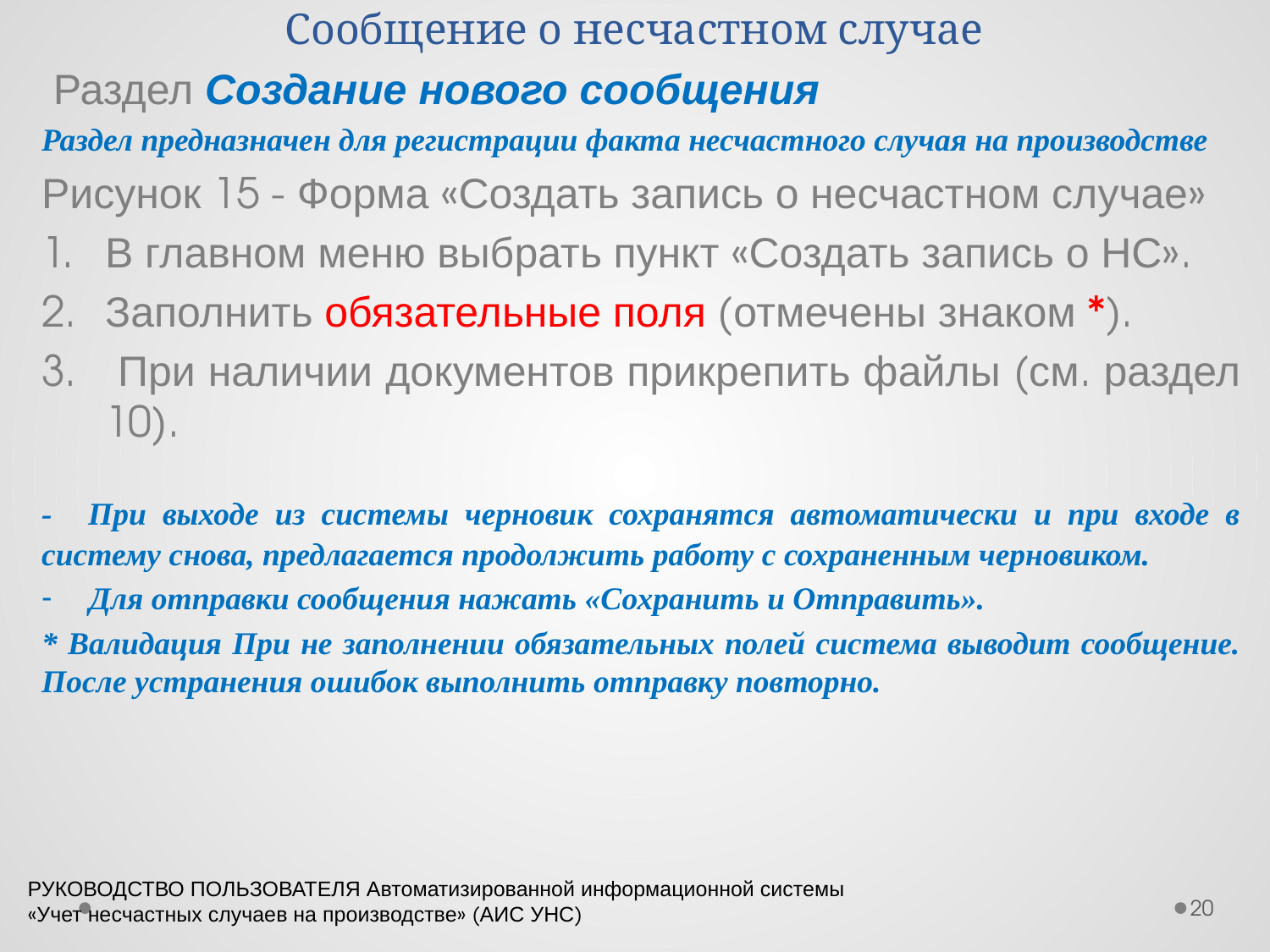

Сообщение о несчастном случае
 Раздел Создание нового сообщения
Раздел предназначен для регистрации факта несчастного случая на производстве
Рисунок 15 - Форма «Создать запись о несчастном случае»
В главном меню выбрать пункт «Создать запись о НС».
Заполнить обязательные поля (отмечены знаком *).
 При наличии документов прикрепить файлы (см. раздел 10).

-  При выходе из системы черновик сохранятся автоматически и при входе в систему снова, предлагается продолжить работу с сохраненным черновиком.
Для отправки сообщения нажать «Сохранить и Отправить».
* Валидация При не заполнении обязательных полей система выводит сообщение. После устранения ошибок выполнить отправку повторно.

РУКОВОДСТВО ПОЛЬЗОВАТЕЛЯ Автоматизированной информационной системы «Учет несчастных случаев на производстве» (АИС УНС)
20